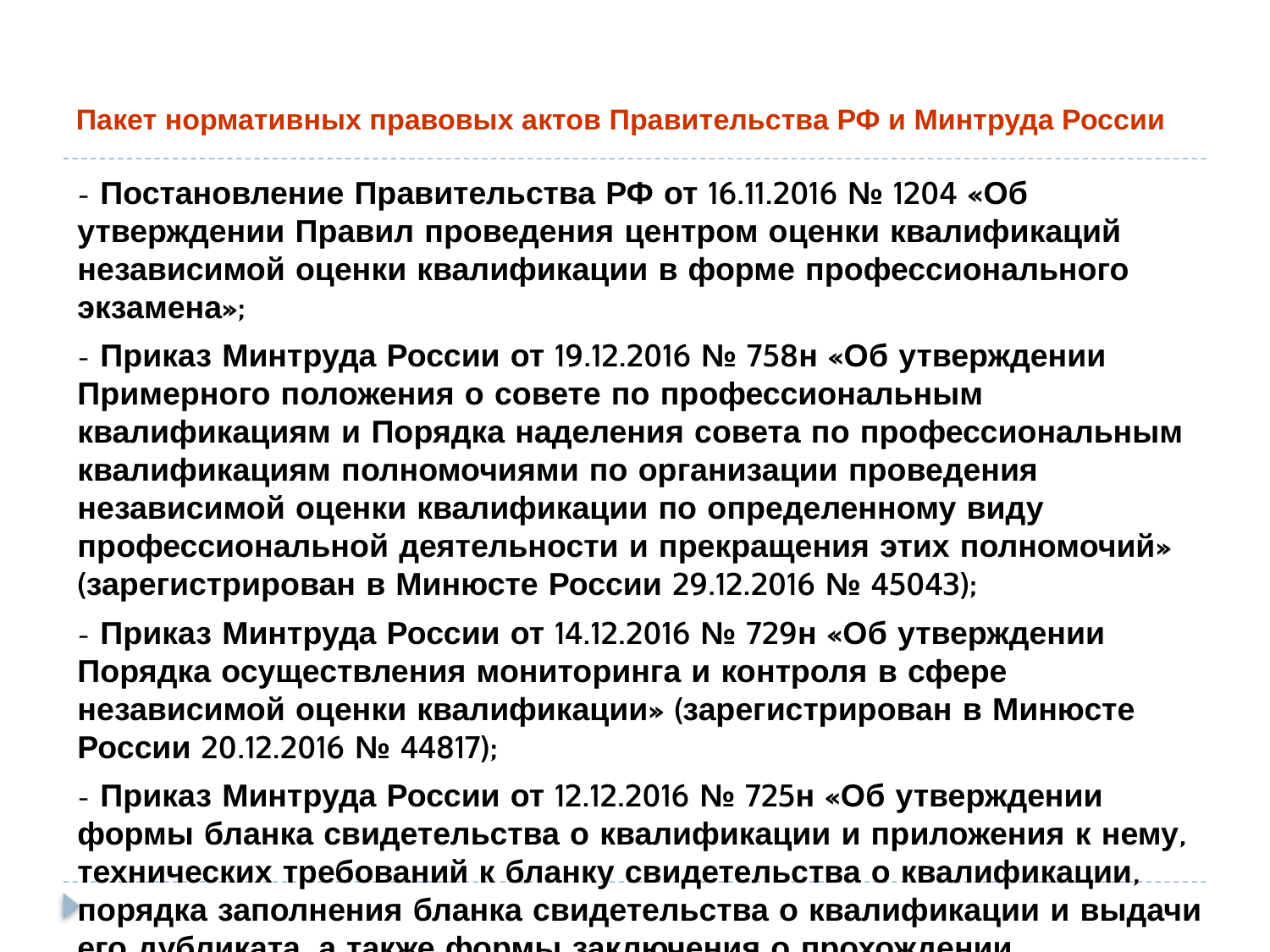

# Пакет нормативных правовых актов Правительства РФ и Минтруда России
- Постановление Правительства РФ от 16.11.2016 № 1204 «Об утверждении Правил проведения центром оценки квалификаций независимой оценки квалификации в форме профессионального экзамена»;
- Приказ Минтруда России от 19.12.2016 № 758н «Об утверждении Примерного положения о совете по профессиональным квалификациям и Порядка наделения совета по профессиональным квалификациям полномочиями по организации проведения независимой оценки квалификации по определенному виду профессиональной деятельности и прекращения этих полномочий» (зарегистрирован в Минюсте России 29.12.2016 № 45043);
- Приказ Минтруда России от 14.12.2016 № 729н «Об утверждении Порядка осуществления мониторинга и контроля в сфере независимой оценки квалификации» (зарегистрирован в Минюсте России 20.12.2016 № 44817);
- Приказ Минтруда России от 12.12.2016 № 725н «Об утверждении формы бланка свидетельства о квалификации и приложения к нему, технических требований к бланку свидетельства о квалификации, порядка заполнения бланка свидетельства о квалификации и выдачи его дубликата, а также формы заключения о прохождении профессионального экзамена» (зарегистрирован в Минюсте России 29.12.2016 № 45071);